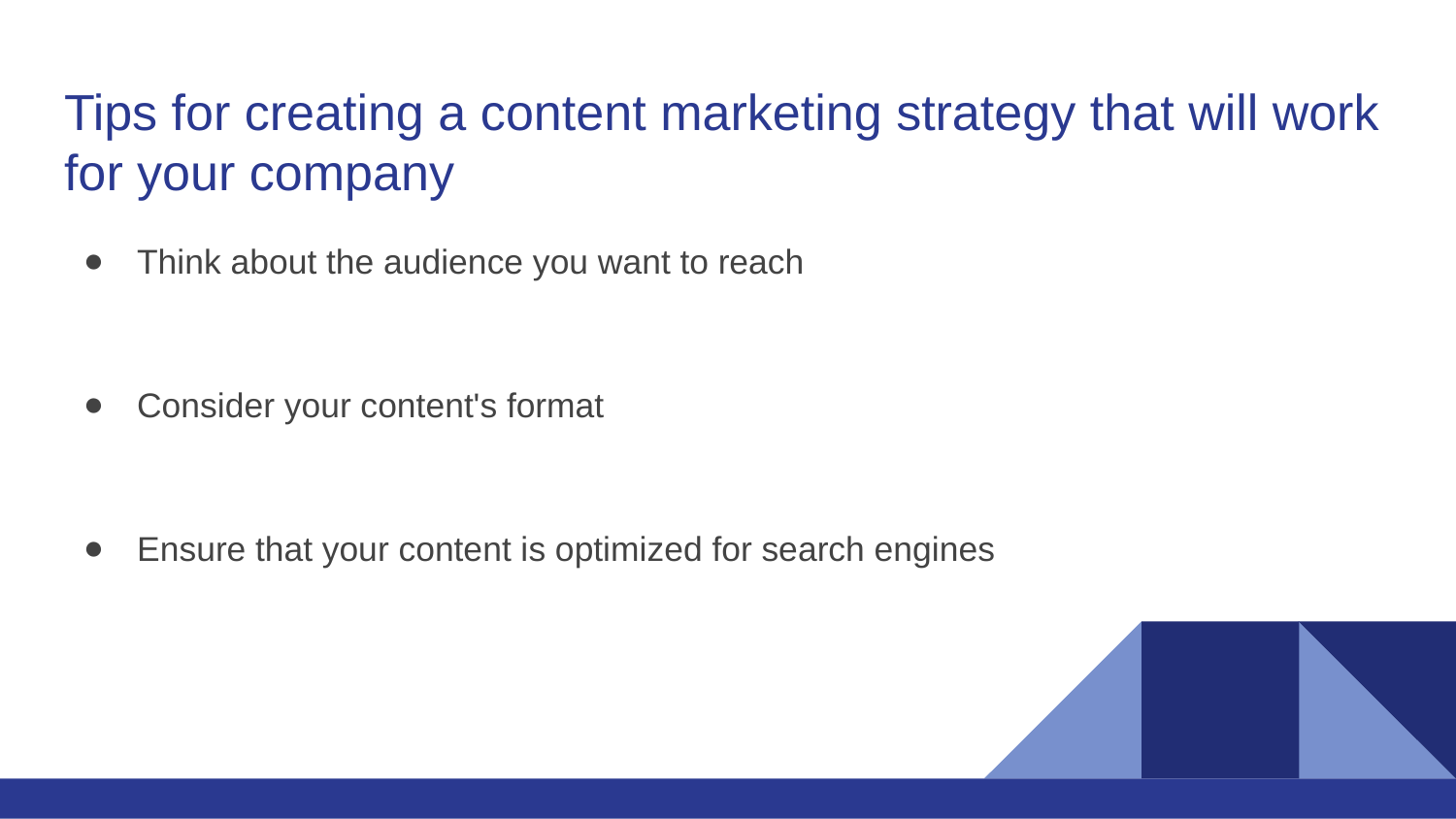

# Tips for creating a content marketing strategy that will work for your company
Think about the audience you want to reach

Consider your content's format

Ensure that your content is optimized for search engines